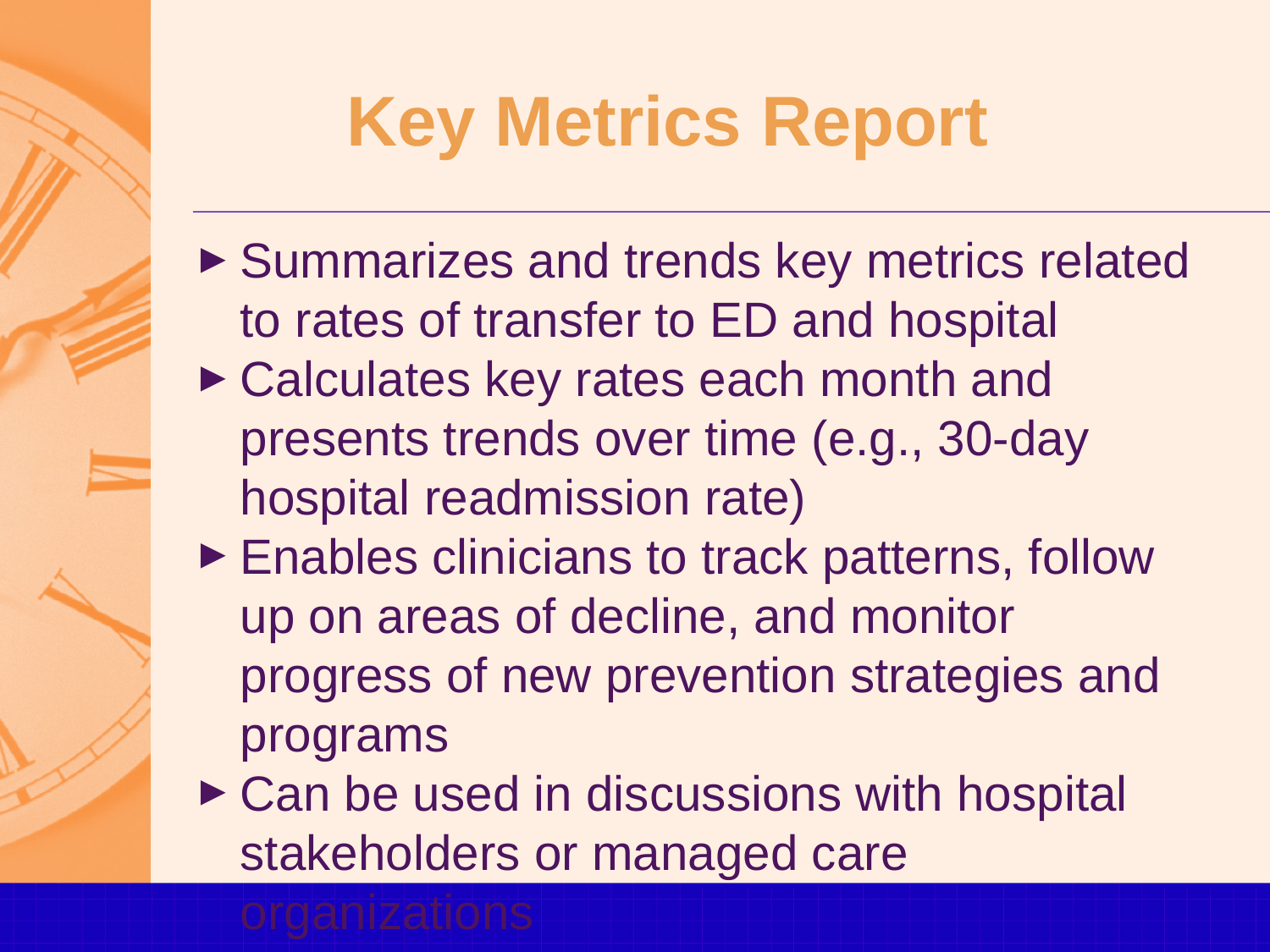

# Key Metrics Report
Summarizes and trends key metrics related to rates of transfer to ED and hospital
Calculates key rates each month and presents trends over time (e.g., 30-day hospital readmission rate)
Enables clinicians to track patterns, follow up on areas of decline, and monitor progress of new prevention strategies and programs
Can be used in discussions with hospital stakeholders or managed care organizations